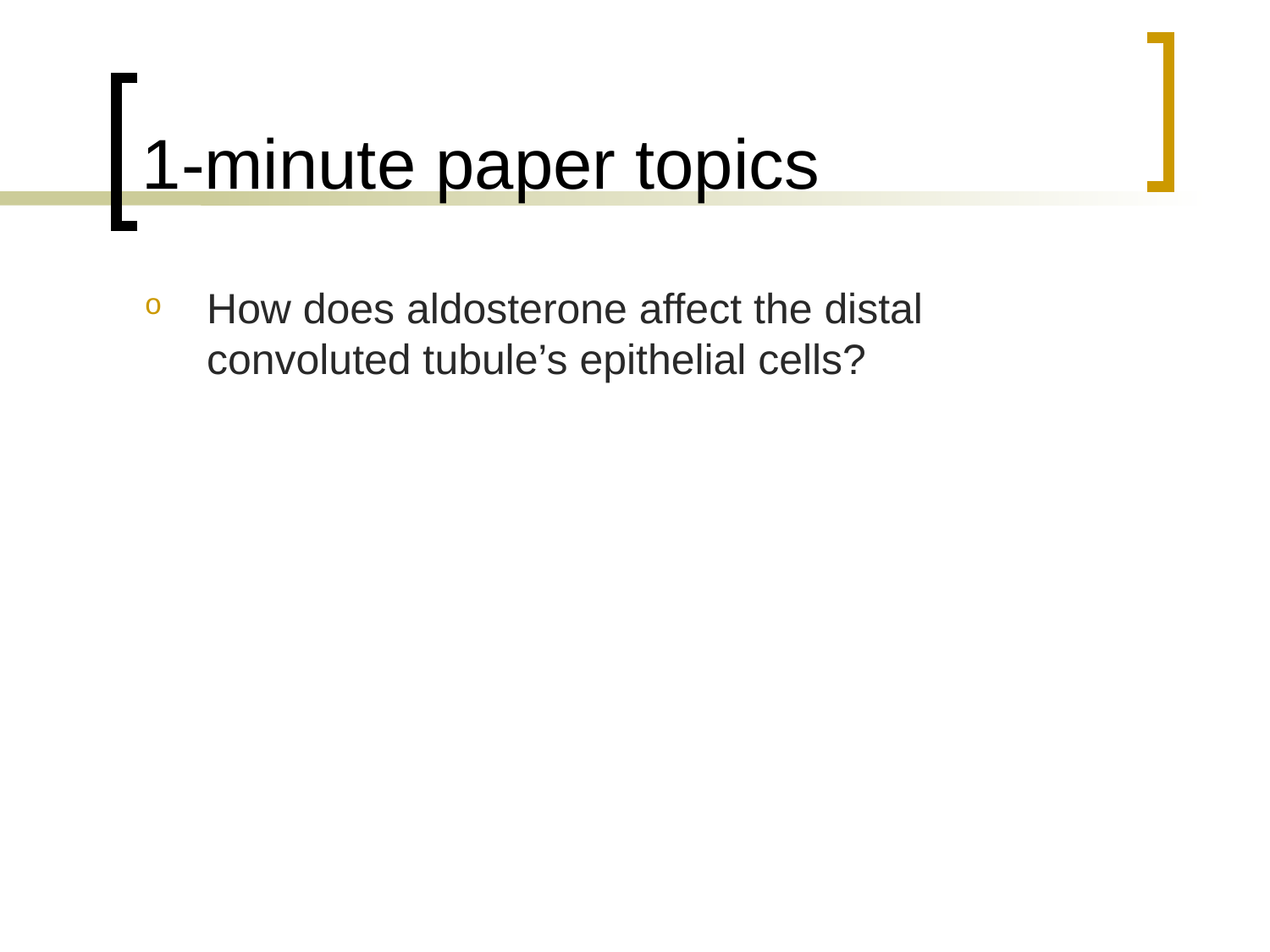

# 1-minute paper topics
How does aldosterone affect the distal convoluted tubule’s epithelial cells?